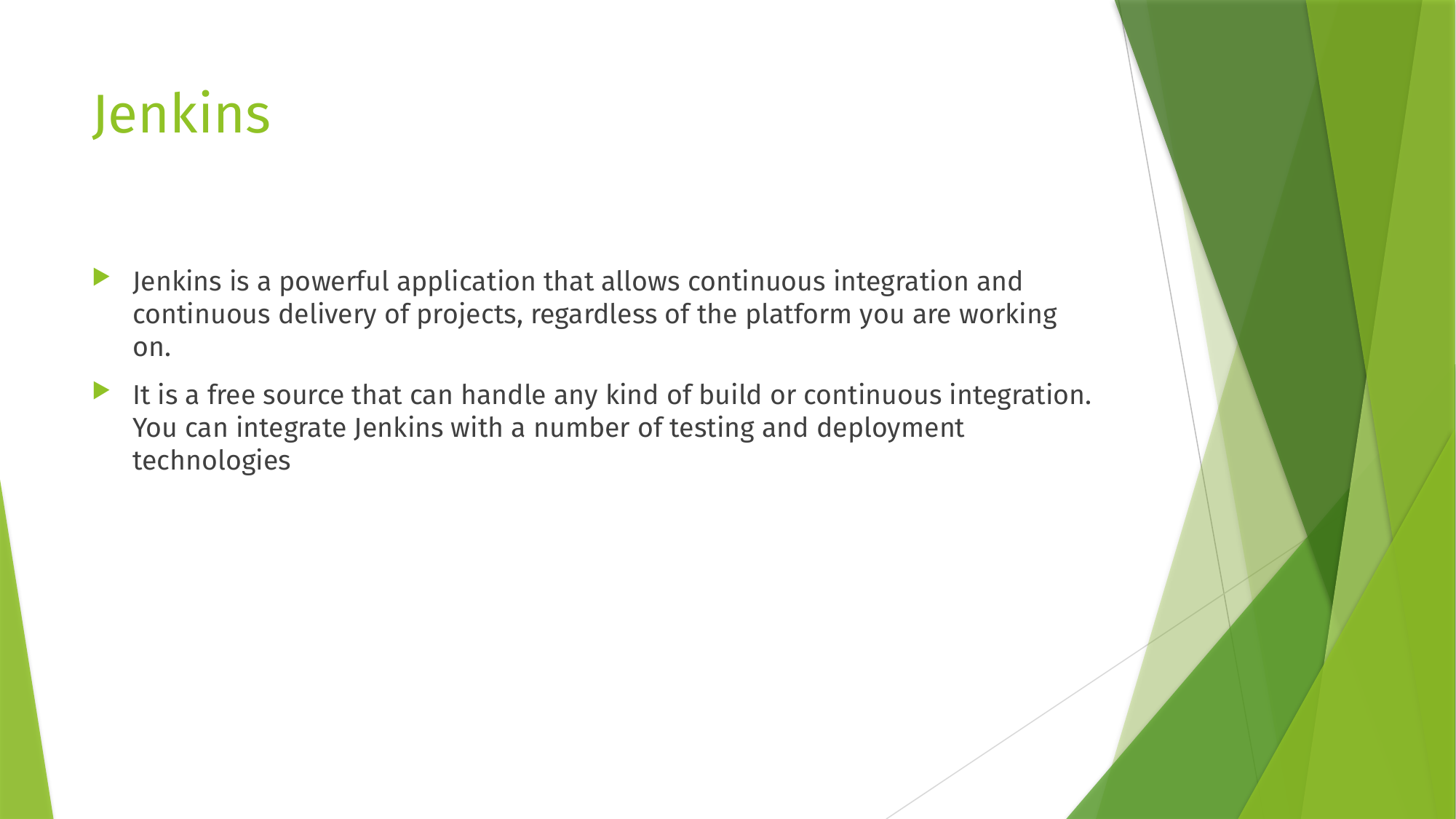

# Jenkins
Jenkins is a powerful application that allows continuous integration and continuous delivery of projects, regardless of the platform you are working on.
It is a free source that can handle any kind of build or continuous integration. You can integrate Jenkins with a number of testing and deployment technologies